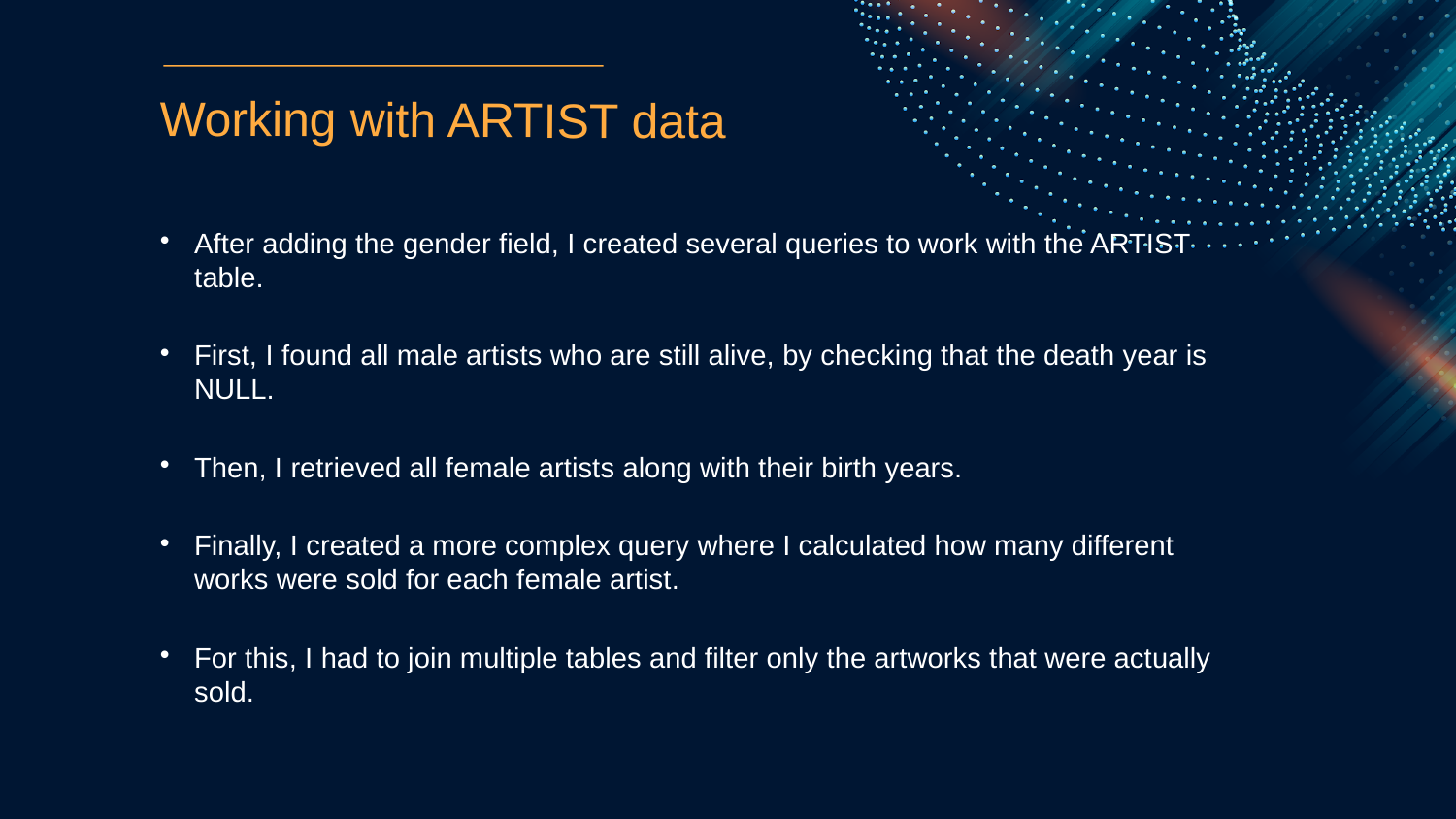

# Working with ARTIST data
After adding the gender field, I created several queries to work with the ARTIST table.
First, I found all male artists who are still alive, by checking that the death year is NULL.
Then, I retrieved all female artists along with their birth years.
Finally, I created a more complex query where I calculated how many different works were sold for each female artist.
For this, I had to join multiple tables and filter only the artworks that were actually sold.